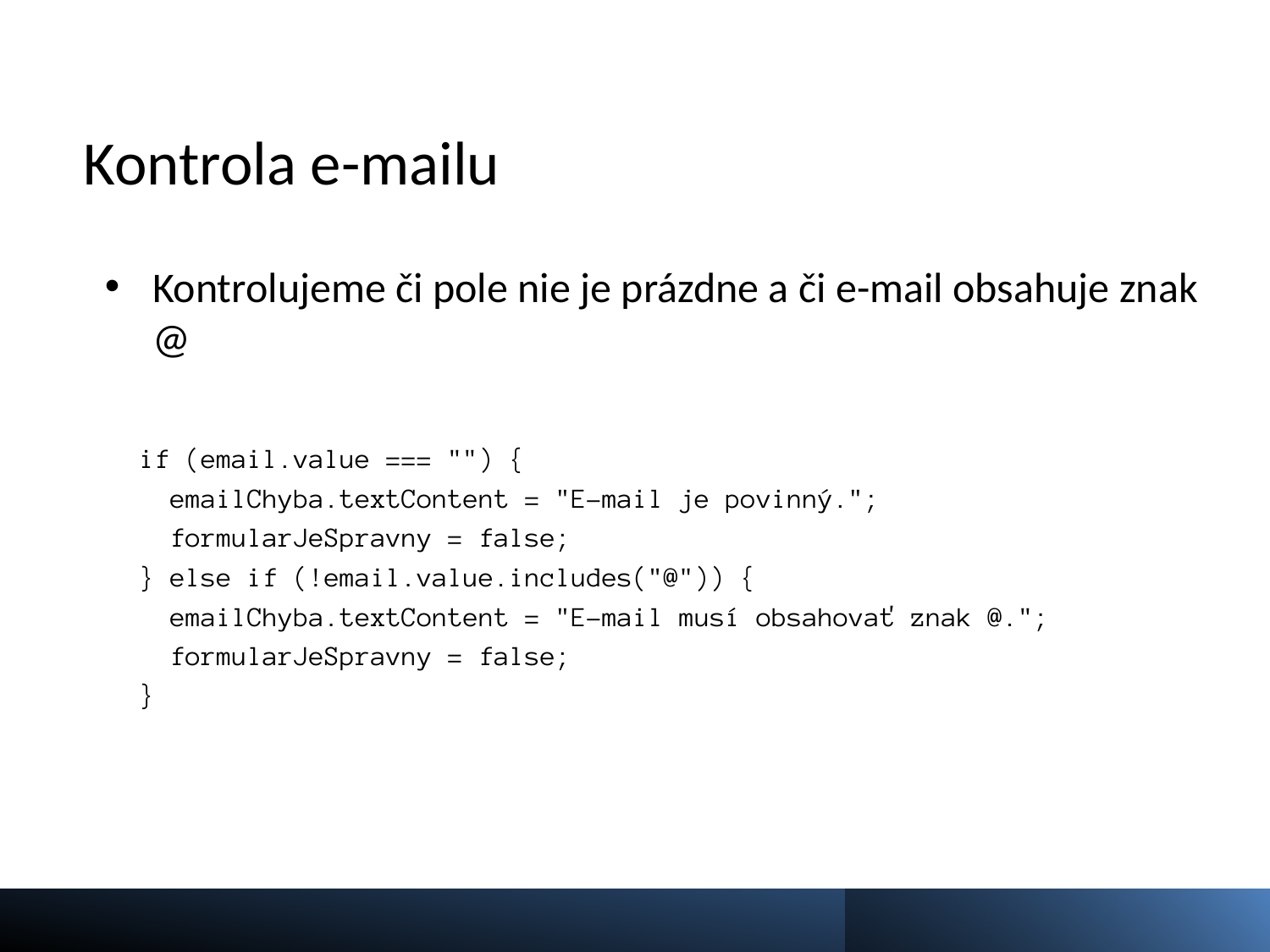

# Kontrola e-mailu
Kontrolujeme či pole nie je prázdne a či e-mail obsahuje znak @
if (email.value === "") {
  emailChyba.textContent = "E-mail je povinný.";
  formularJeSpravny = false;
} else if (!email.value.includes("@")) {
  emailChyba.textContent = "E-mail musí obsahovať znak @.";
  formularJeSpravny = false;
}